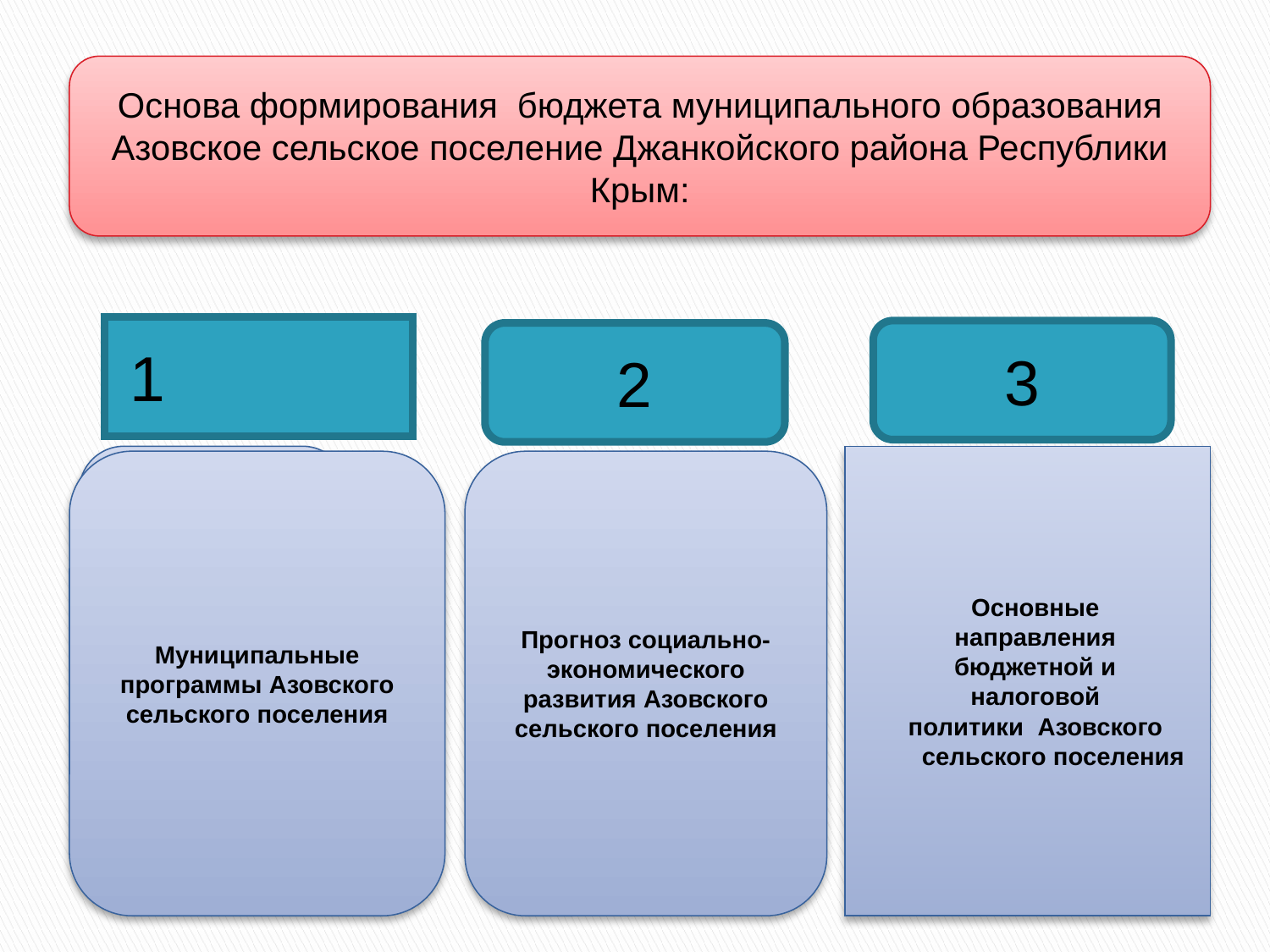

#
Основа формирования  бюджета муниципального образования Азовское сельское поселение Джанкойского района Республики Крым:
1
3
2
Основные
направления
бюджетной и
налоговой
политики  Азовского сельского поселения

Бюджетном послании президента Российской федерации
Муниципальные программы Азовского сельского поселения
Прогноз социально-экономического развития Азовского сельского поселения